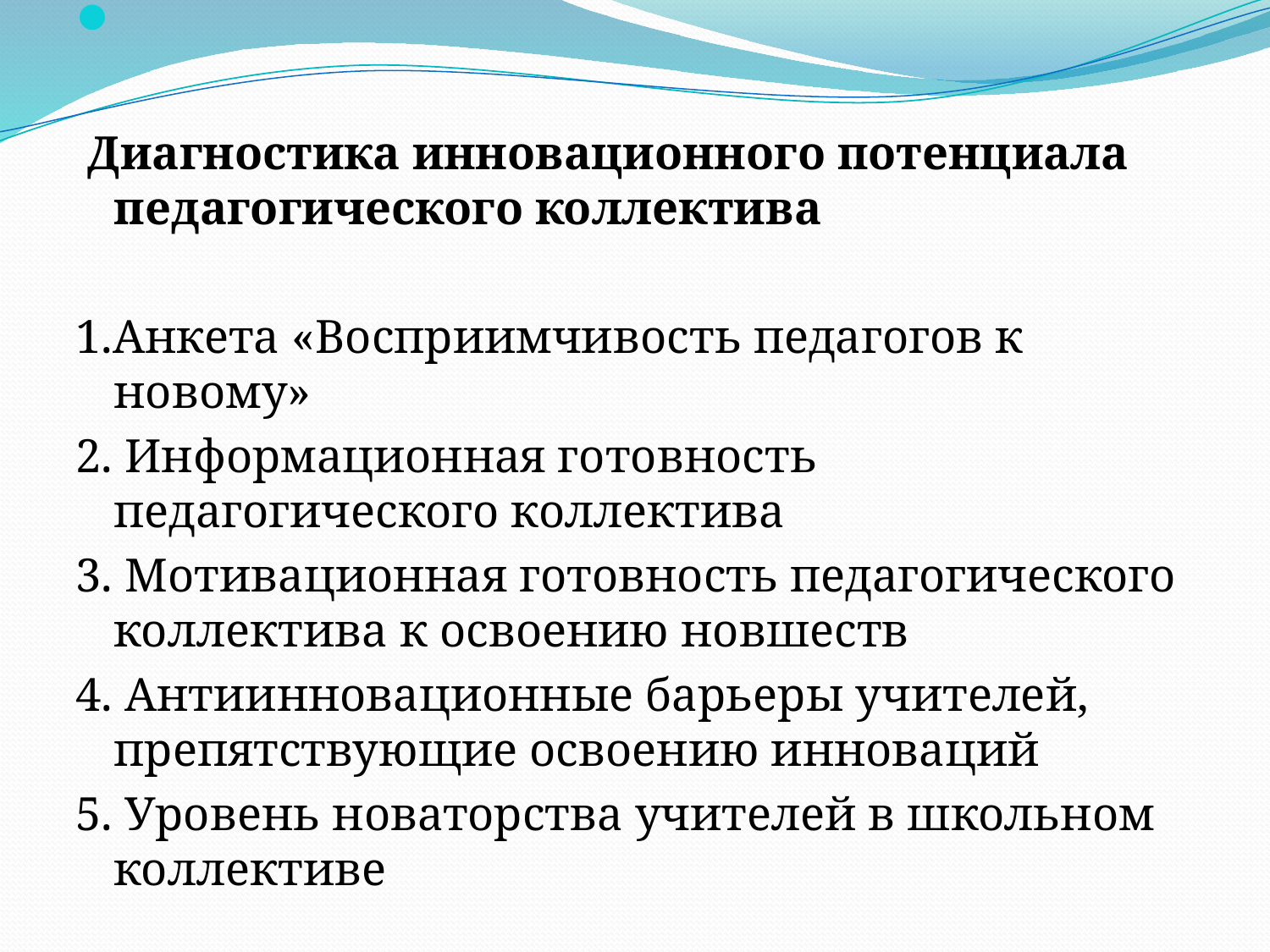

Диагностика инновационного потенциала педагогического коллектива

1.Анкета «Восприимчивость педагогов к новому»
2. Информационная готовность педагогического коллектива
3. Мотивационная готовность педагогического коллектива к освоению новшеств
4. Антиинновационные барьеры учителей, препятствующие освоению инноваций
5. Уровень новаторства учителей в школьном коллективе
#